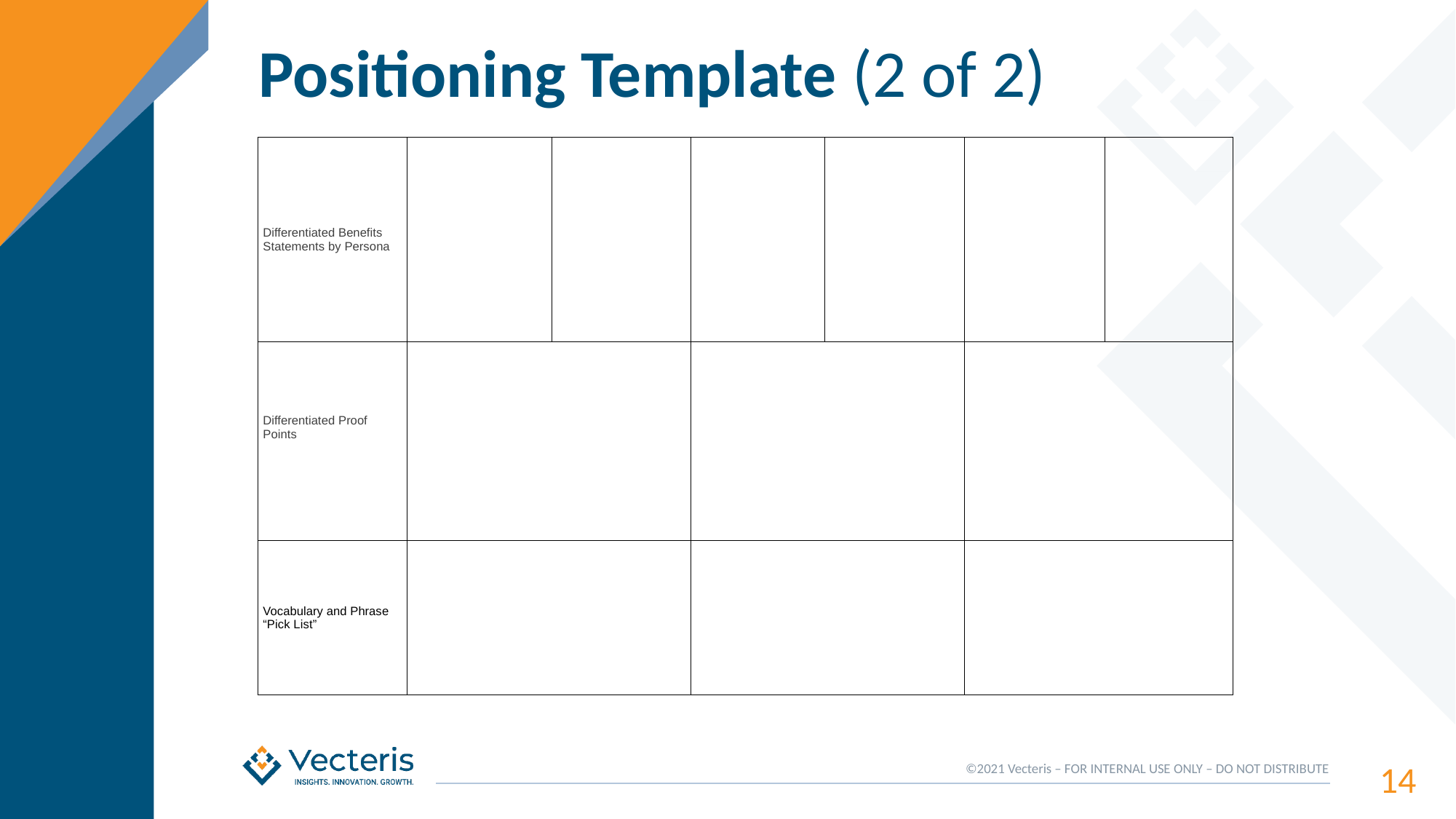

# Positioning Template (2 of 2)
| Differentiated Benefits Statements by Persona |  |  |  |  |  |  |
| --- | --- | --- | --- | --- | --- | --- |
| Differentiated Proof Points |  |  |  |  |  |  |
| Vocabulary and Phrase “Pick List” |  |  |  |  |  |  |
14
©2021 Vecteris – FOR INTERNAL USE ONLY – DO NOT DISTRIBUTE